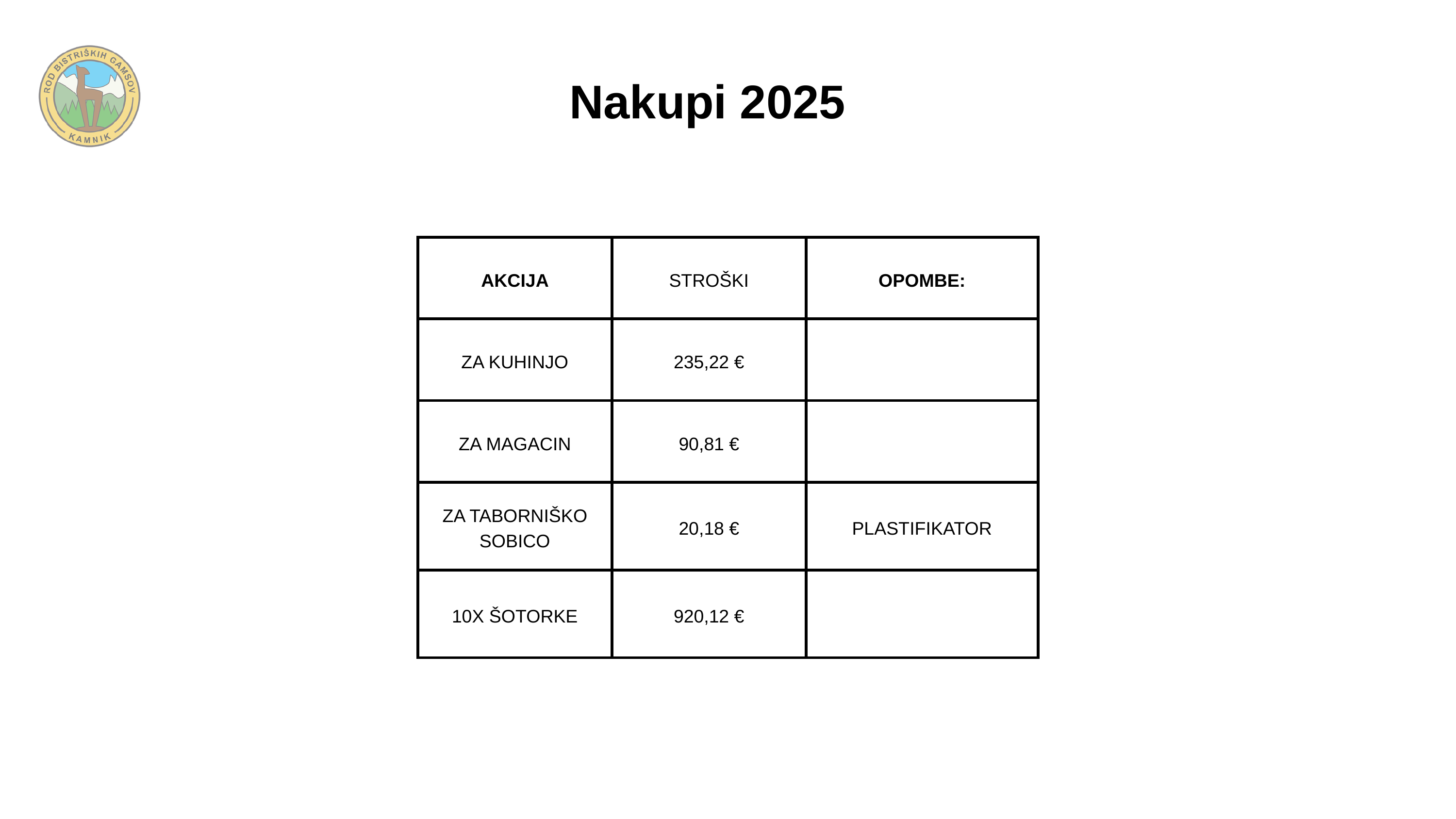

Nakupi 2025
| AKCIJA | STROŠKI | OPOMBE: |
| --- | --- | --- |
| ZA KUHINJO | 235,22 € |  |
| ZA MAGACIN | 90,81 € |  |
| ZA TABORNIŠKO SOBICO | 20,18 € | PLASTIFIKATOR |
| 10X ŠOTORKE | 920,12 € |  |